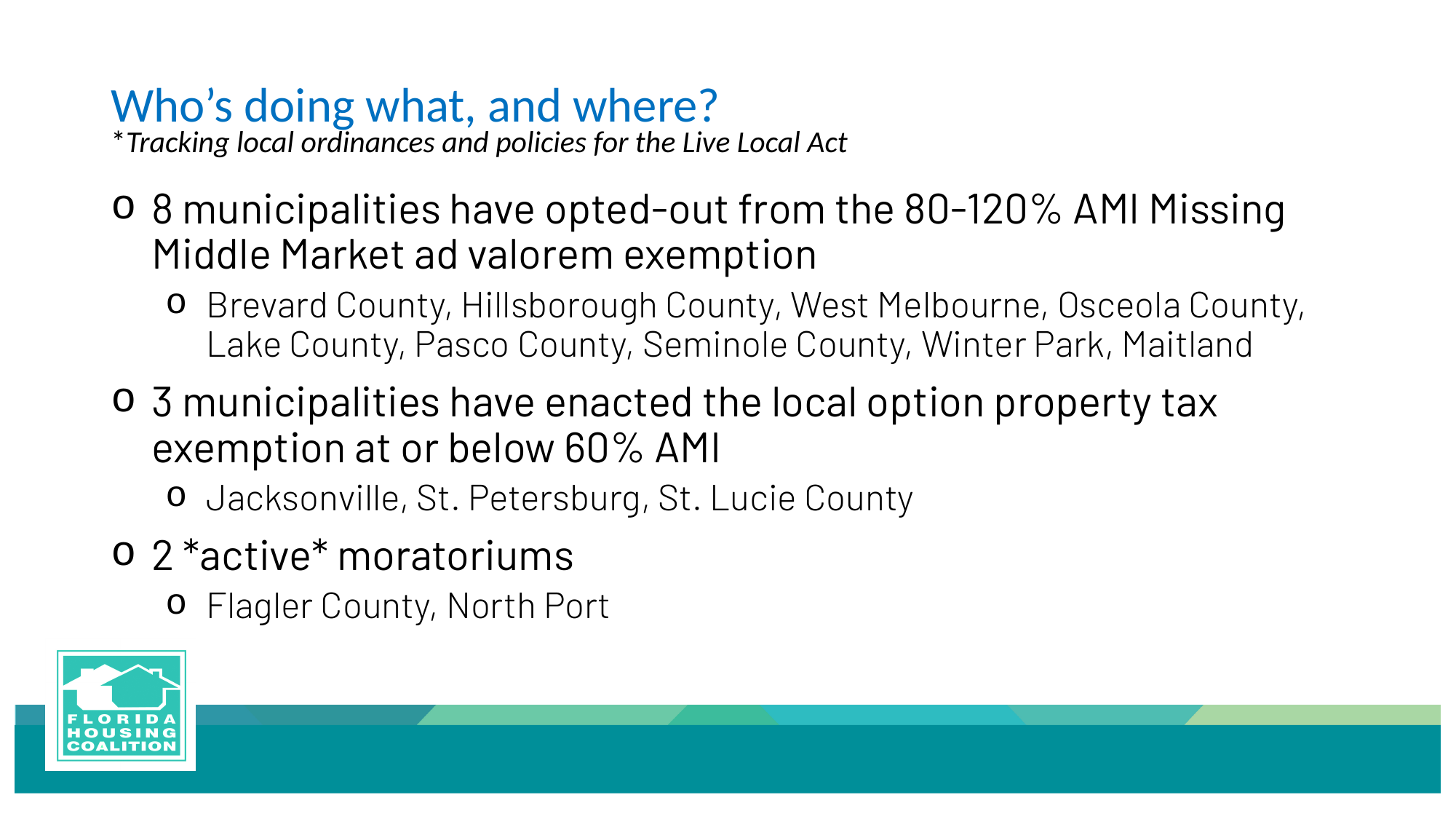

# Who’s doing what, and where? *Tracking local ordinances and policies for the Live Local Act

8 municipalities have opted-out from the 80-120% AMI Missing Middle Market ad valorem exemption
Brevard County, Hillsborough County, West Melbourne, Osceola County, Lake County, Pasco County, Seminole County, Winter Park, Maitland
3 municipalities have enacted the local option property tax exemption at or below 60% AMI
Jacksonville, St. Petersburg, St. Lucie County
2 *active* moratoriums
Flagler County, North Port